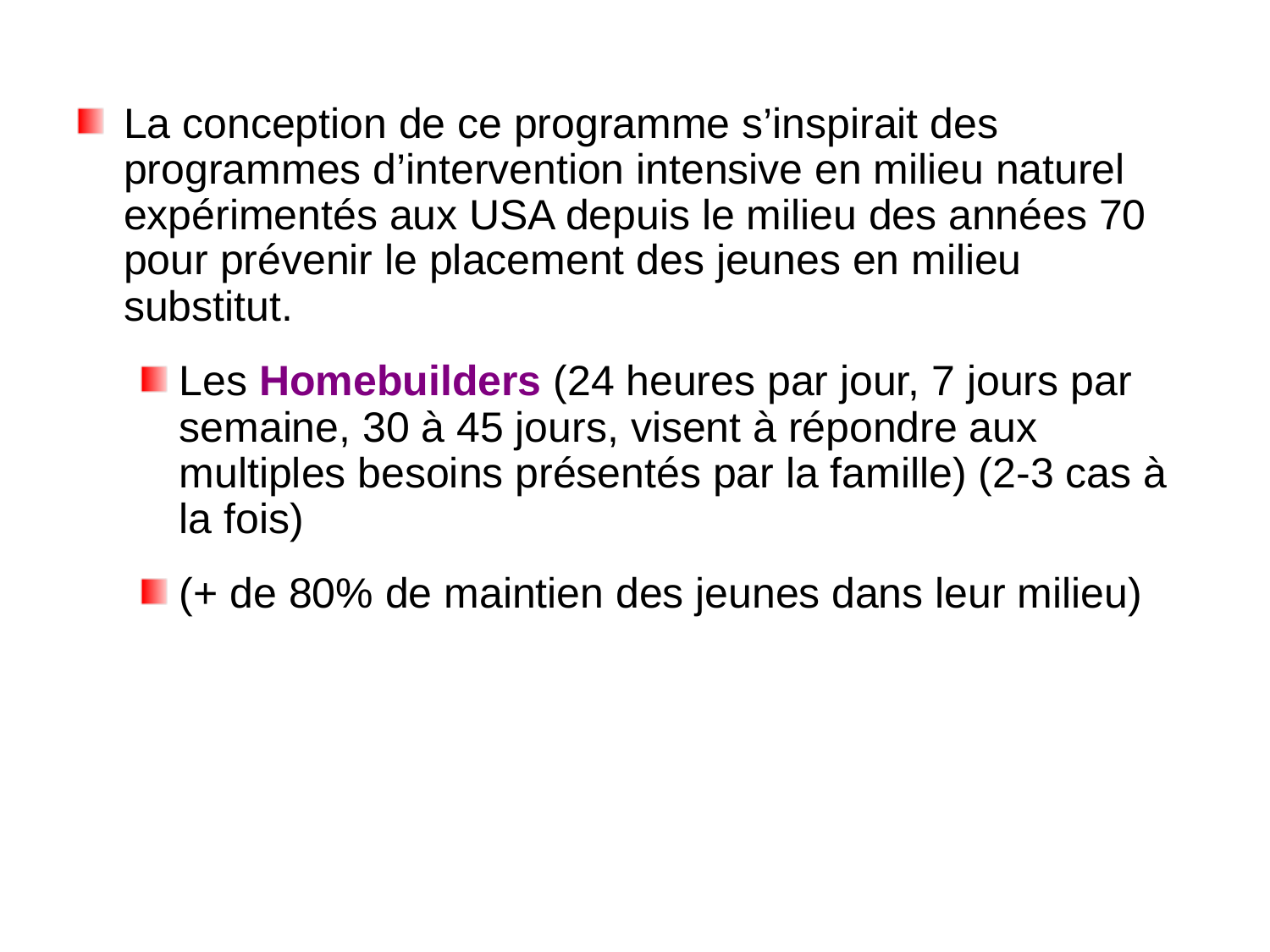

La conception de ce programme s’inspirait des programmes d’intervention intensive en milieu naturel expérimentés aux USA depuis le milieu des années 70 pour prévenir le placement des jeunes en milieu substitut.
Les Homebuilders (24 heures par jour, 7 jours par semaine, 30 à 45 jours, visent à répondre aux multiples besoins présentés par la famille) (2-3 cas à la fois)
(+ de 80% de maintien des jeunes dans leur milieu)